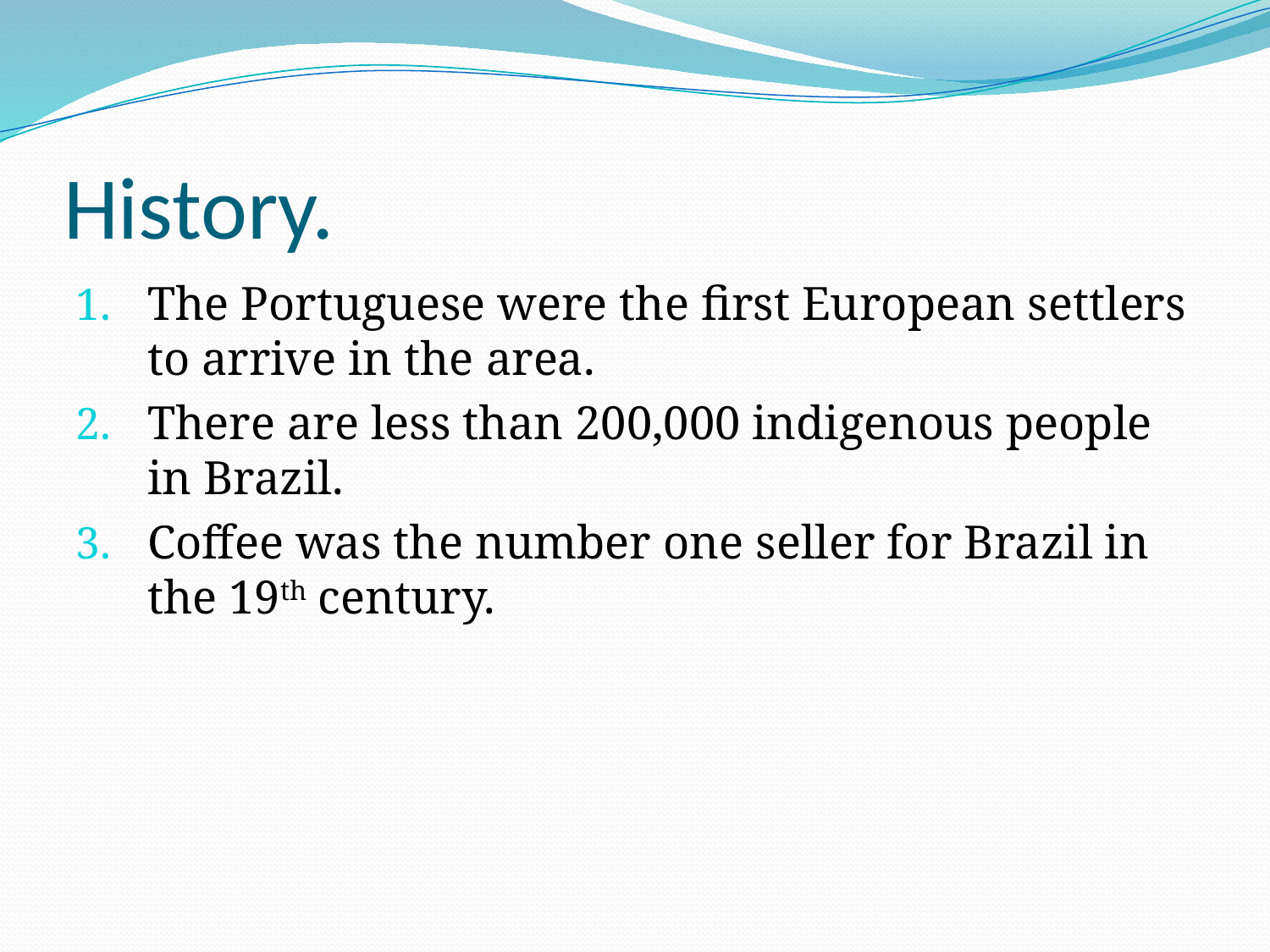

# History.
The Portuguese were the first European settlers to arrive in the area.
There are less than 200,000 indigenous people in Brazil.
Coffee was the number one seller for Brazil in the 19th century.